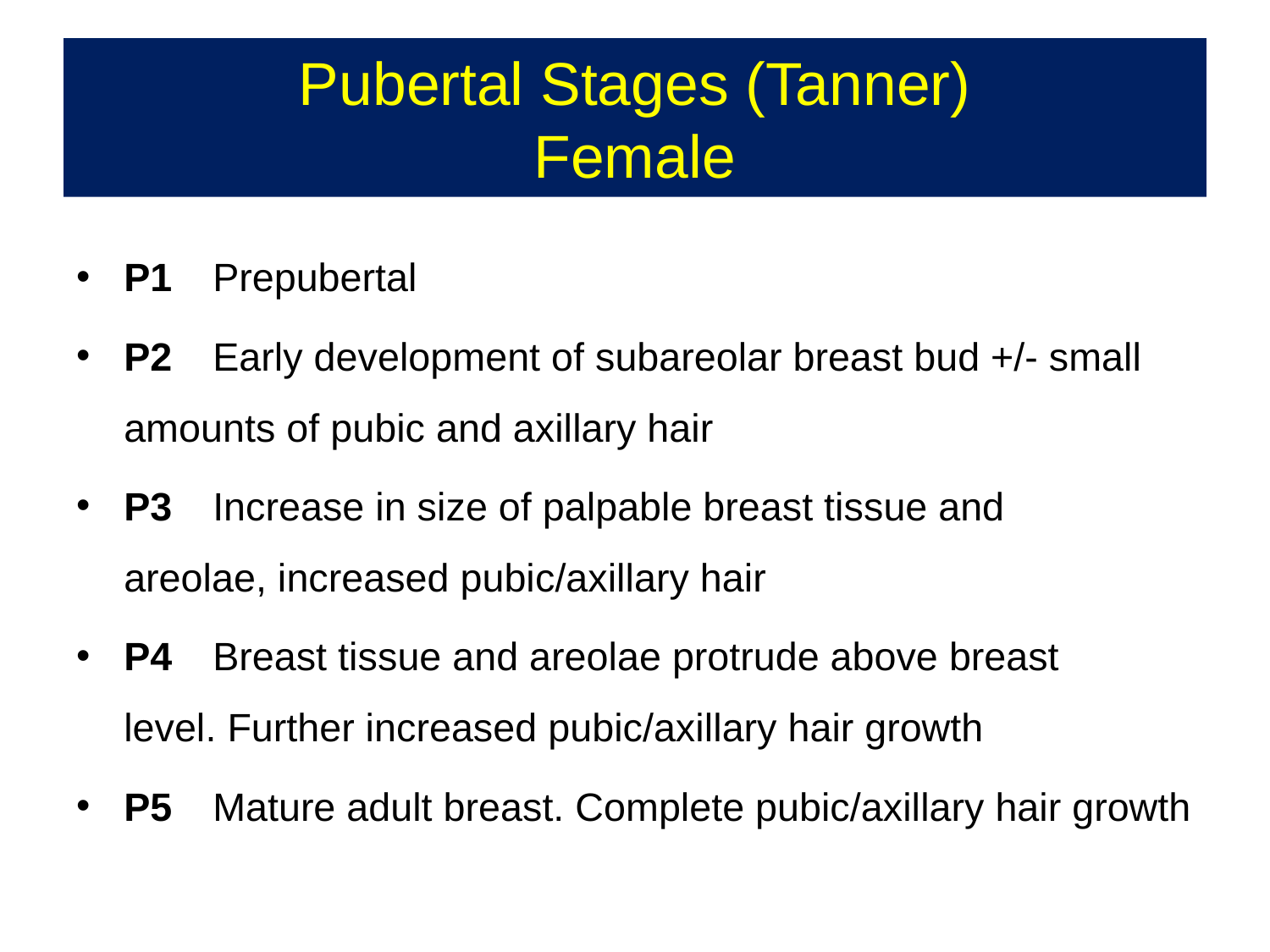

# Pubertal Stages (Tanner) Female
P1	Prepubertal
P2	Early development of subareolar breast bud +/- small  amounts of pubic and axillary hair
P3	Increase in size of palpable breast tissue and 	areolae, increased pubic/axillary hair
P4	Breast tissue and areolae protrude above breast 	level. Further increased pubic/axillary hair growth
P5	Mature adult breast. Complete pubic/axillary hair growth